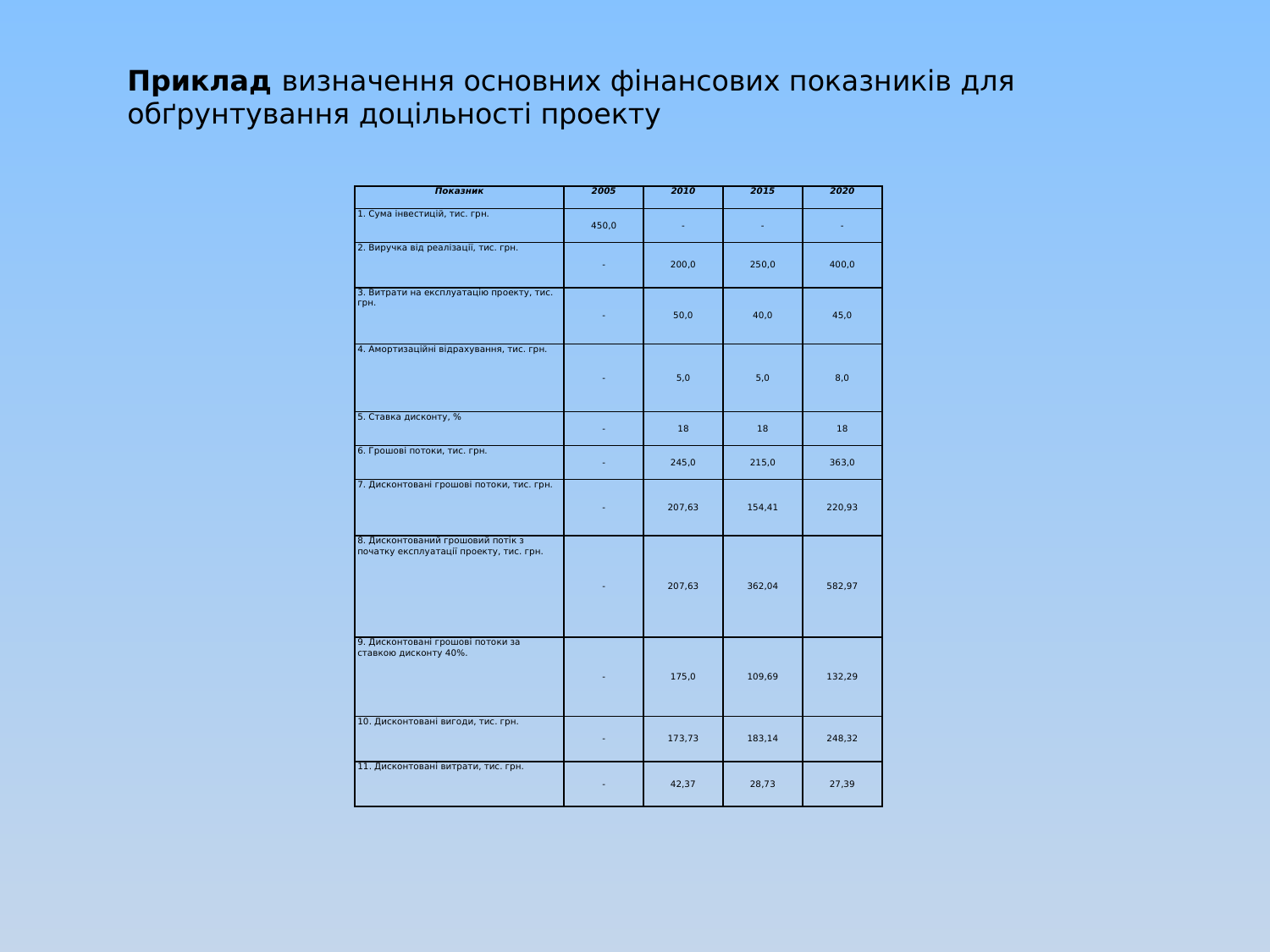

Приклад визначення основних фінансових показників для обґрунтування доцільності проекту
| Показник | 2005 | 2010 | 2015 | 2020 |
| --- | --- | --- | --- | --- |
| 1. Сума інвестицій, тис. грн. | 450,0 | - | - | - |
| 2. Виручка від реалізації, тис. грн. | - | 200,0 | 250,0 | 400,0 |
| 3. Витрати на експлуатацію проекту, тис. грн. | - | 50,0 | 40,0 | 45,0 |
| 4. Амортизаційні відрахування, тис. грн. | - | 5,0 | 5,0 | 8,0 |
| 5. Ставка дисконту, % | - | 18 | 18 | 18 |
| 6. Грошові потоки, тис. грн. | - | 245,0 | 215,0 | 363,0 |
| 7. Дисконтовані грошові потоки, тис. грн. | - | 207,63 | 154,41 | 220,93 |
| 8. Дисконтований грошовий потік з початку експлуатації проекту, тис. грн. | - | 207,63 | 362,04 | 582,97 |
| 9. Дисконтовані грошові потоки за ставкою дисконту 40%. | - | 175,0 | 109,69 | 132,29 |
| 10. Дисконтовані вигоди, тис. грн. | - | 173,73 | 183,14 | 248,32 |
| 11. Дисконтовані витрати, тис. грн. | - | 42,37 | 28,73 | 27,39 |